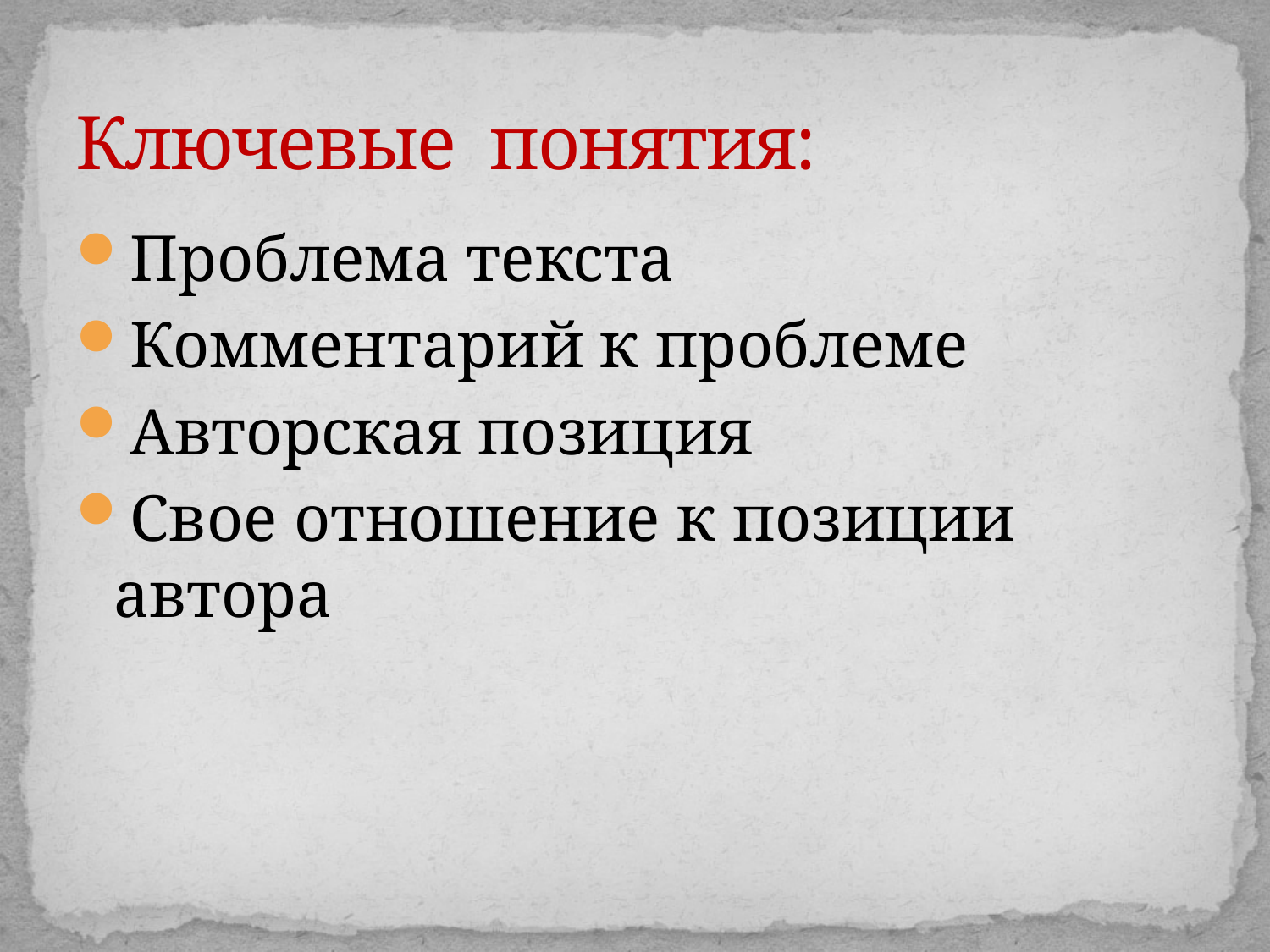

# Ключевые  понятия:
Проблема текста
Комментарий к проблеме
Авторская позиция
Свое отношение к позиции автора